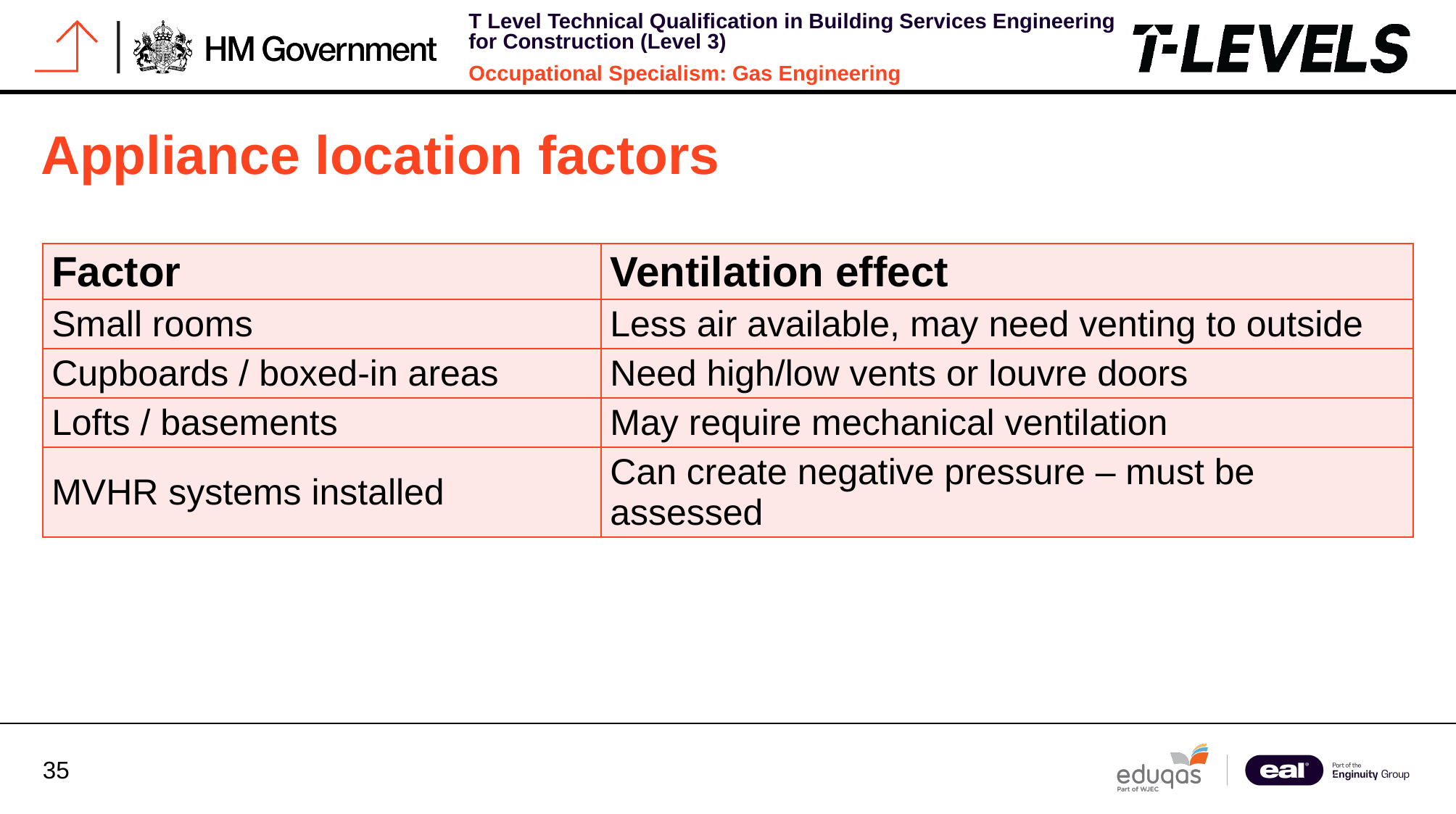

# Appliance location factors
| Factor | Ventilation effect |
| --- | --- |
| Small rooms | Less air available, may need venting to outside |
| Cupboards / boxed-in areas | Need high/low vents or louvre doors |
| Lofts / basements | May require mechanical ventilation |
| MVHR systems installed | Can create negative pressure – must be assessed |